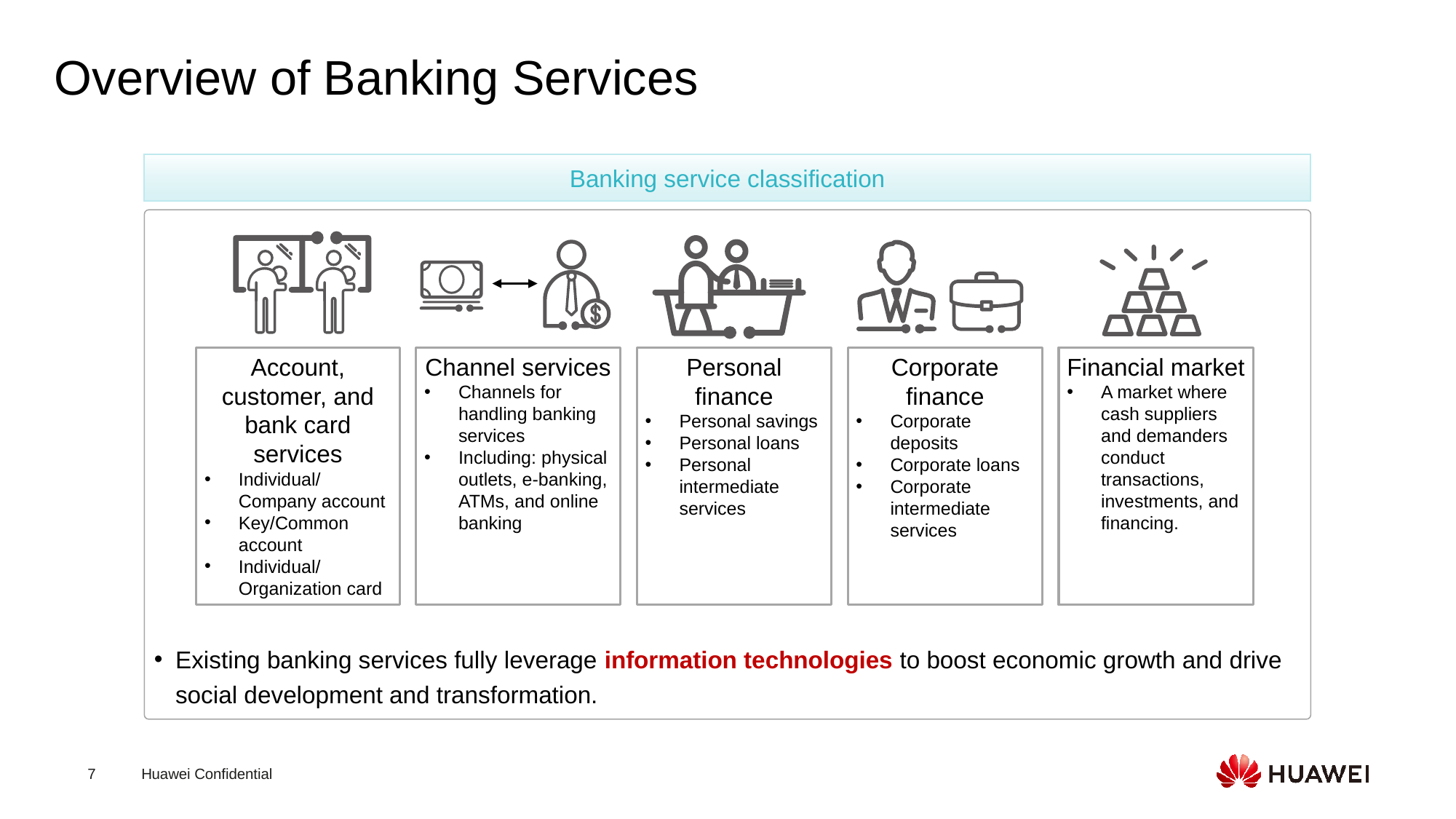

# Overview of Banking Services
Banking service classification

Existing banking services fully leverage information technologies to boost economic growth and drive social development and transformation.

Financial market
A market where cash suppliers and demanders conduct transactions, investments, and financing.
Personal finance
Personal savings
Personal loans
Personal intermediate services

Corporate finance
Corporate deposits
Corporate loans
Corporate intermediate services

Account, customer, and bank card services
Individual/Company account
Key/Common account
Individual/Organization card
Channel services
Channels for handling banking services
Including: physical outlets, e-banking, ATMs, and online banking